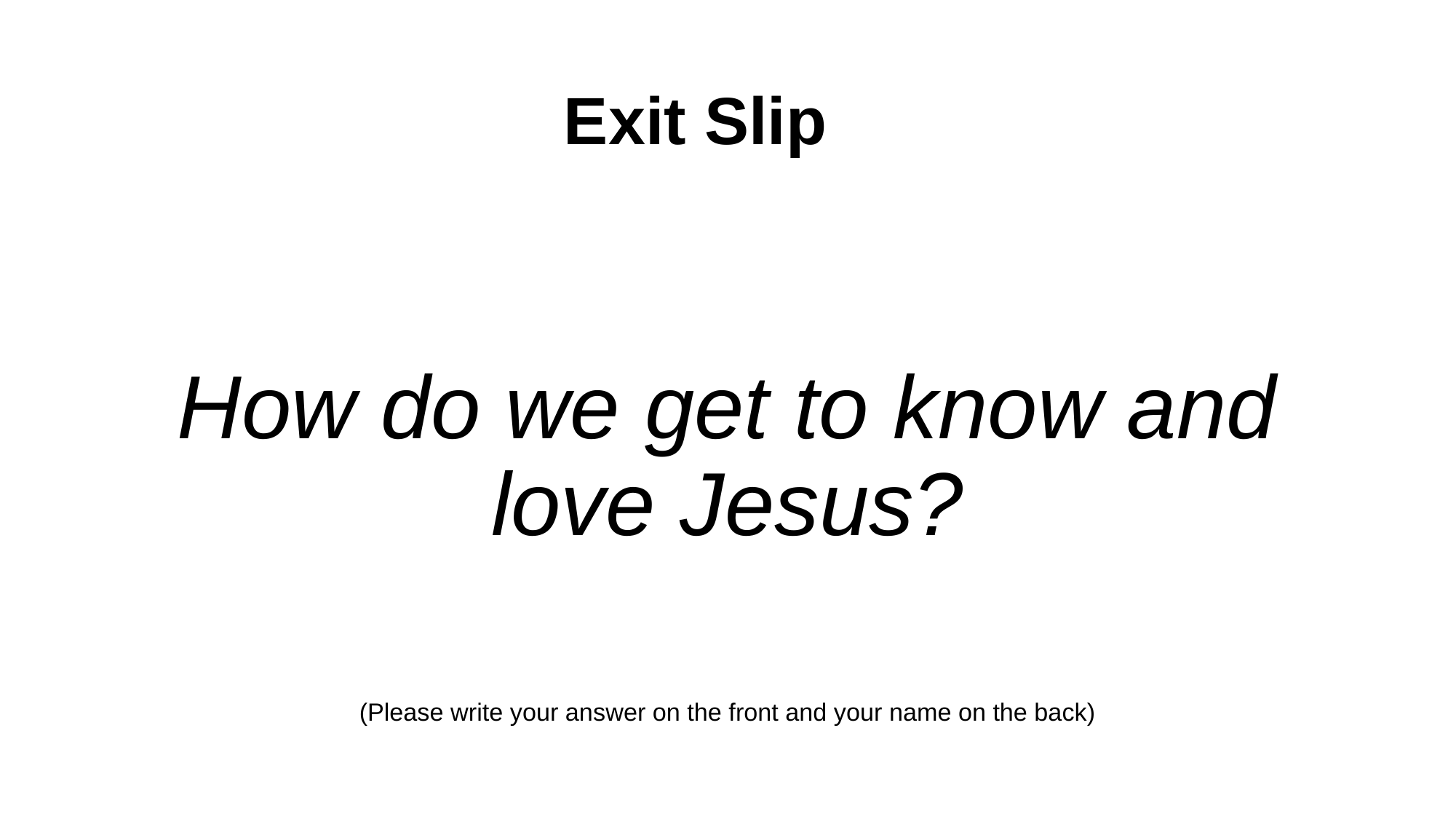

# Exit Slip

How do we get to know and love Jesus?

(Please write your answer on the front and your name on the back)